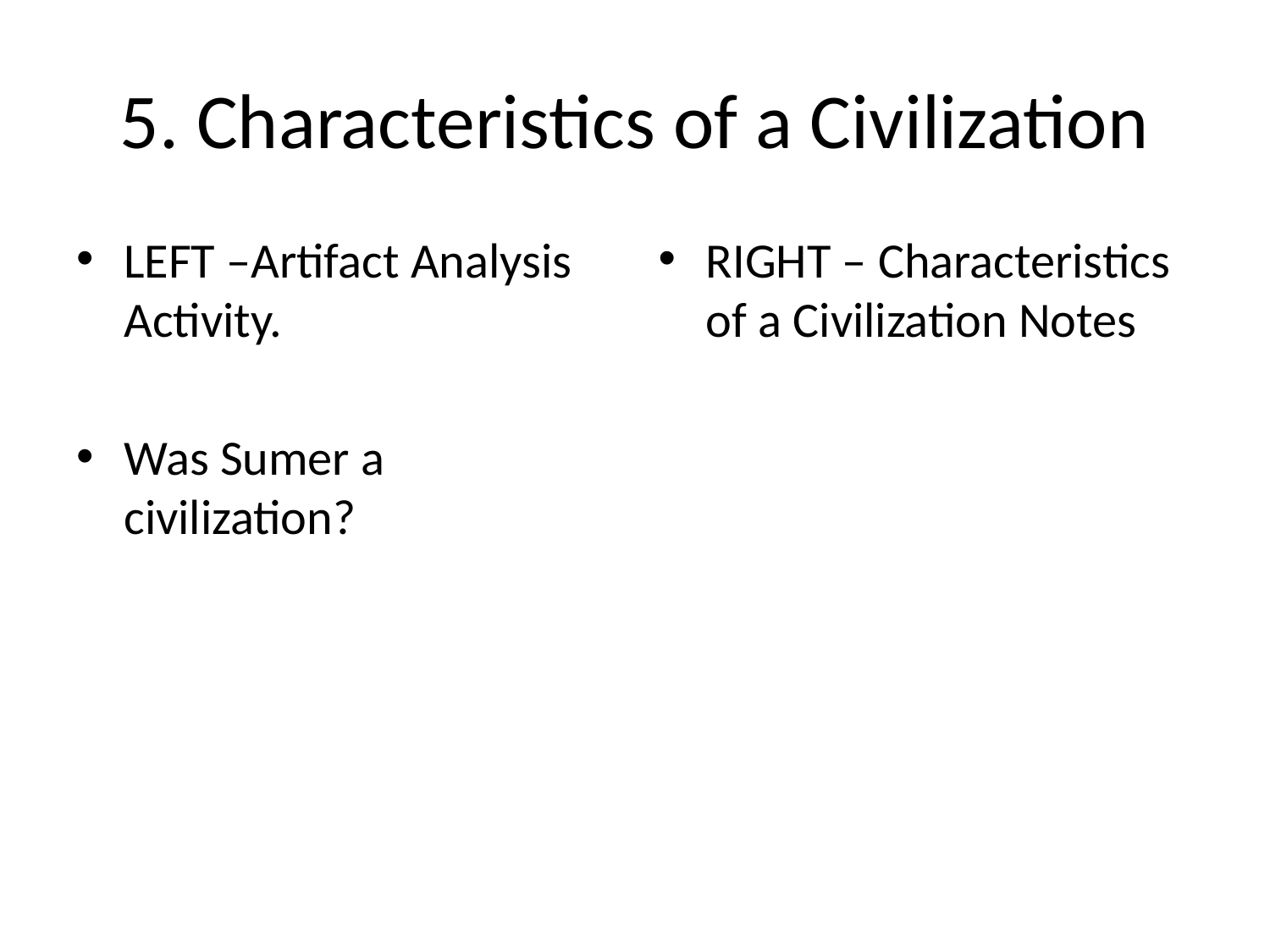

# 5. Characteristics of a Civilization
LEFT –Artifact Analysis Activity.

Was Sumer a civilization?
RIGHT – Characteristics of a Civilization Notes